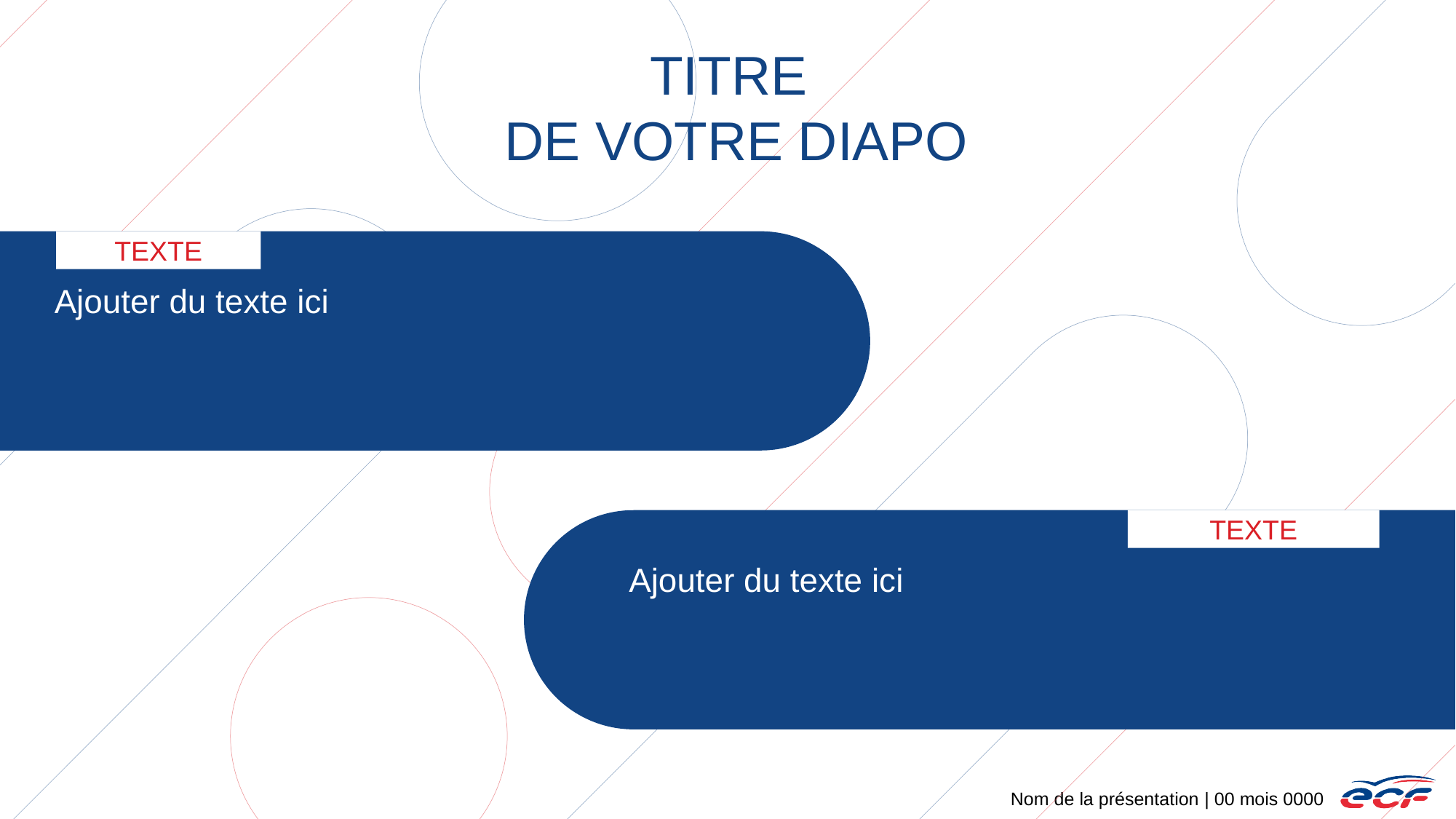

TITRE
DE VOTRE DIAPO

TEXTE
Ajouter du texte ici

TEXTE
Ajouter du texte ici